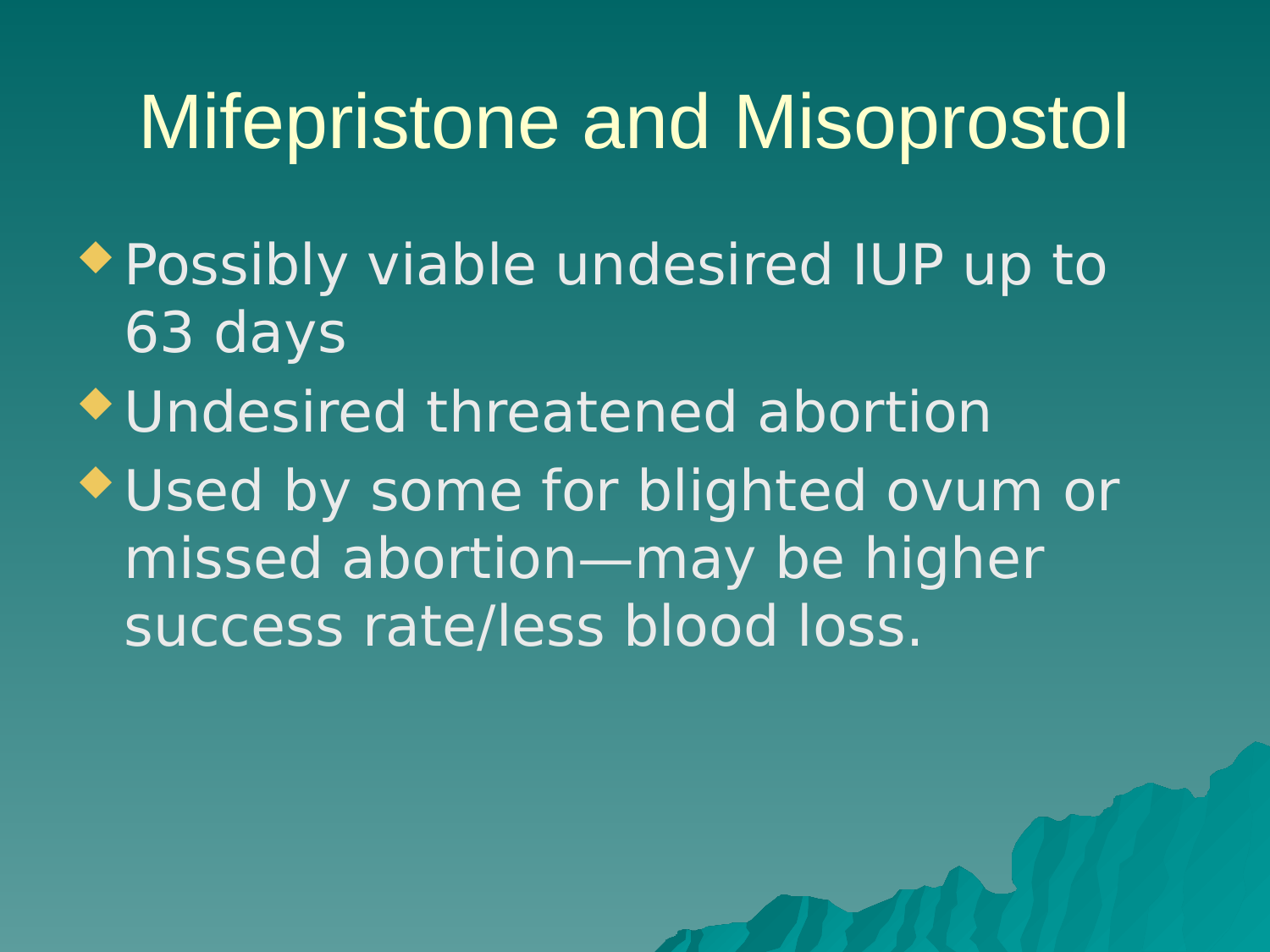

# Mifepristone and Misoprostol
Possibly viable undesired IUP up to 63 days
Undesired threatened abortion
Used by some for blighted ovum or missed abortion—may be higher success rate/less blood loss.